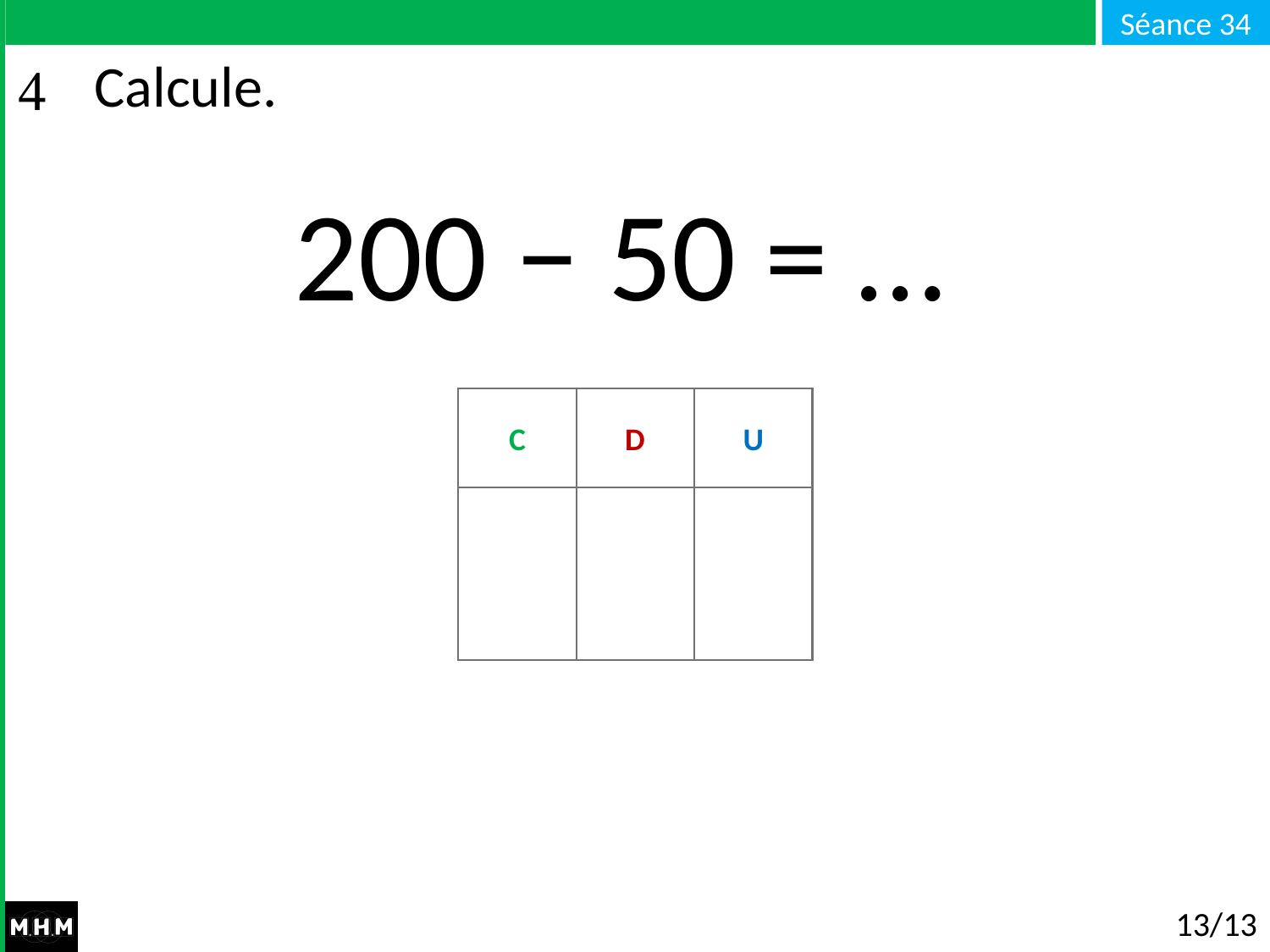

# Calcule.
200 − 50 = …
C
D
U

13/13